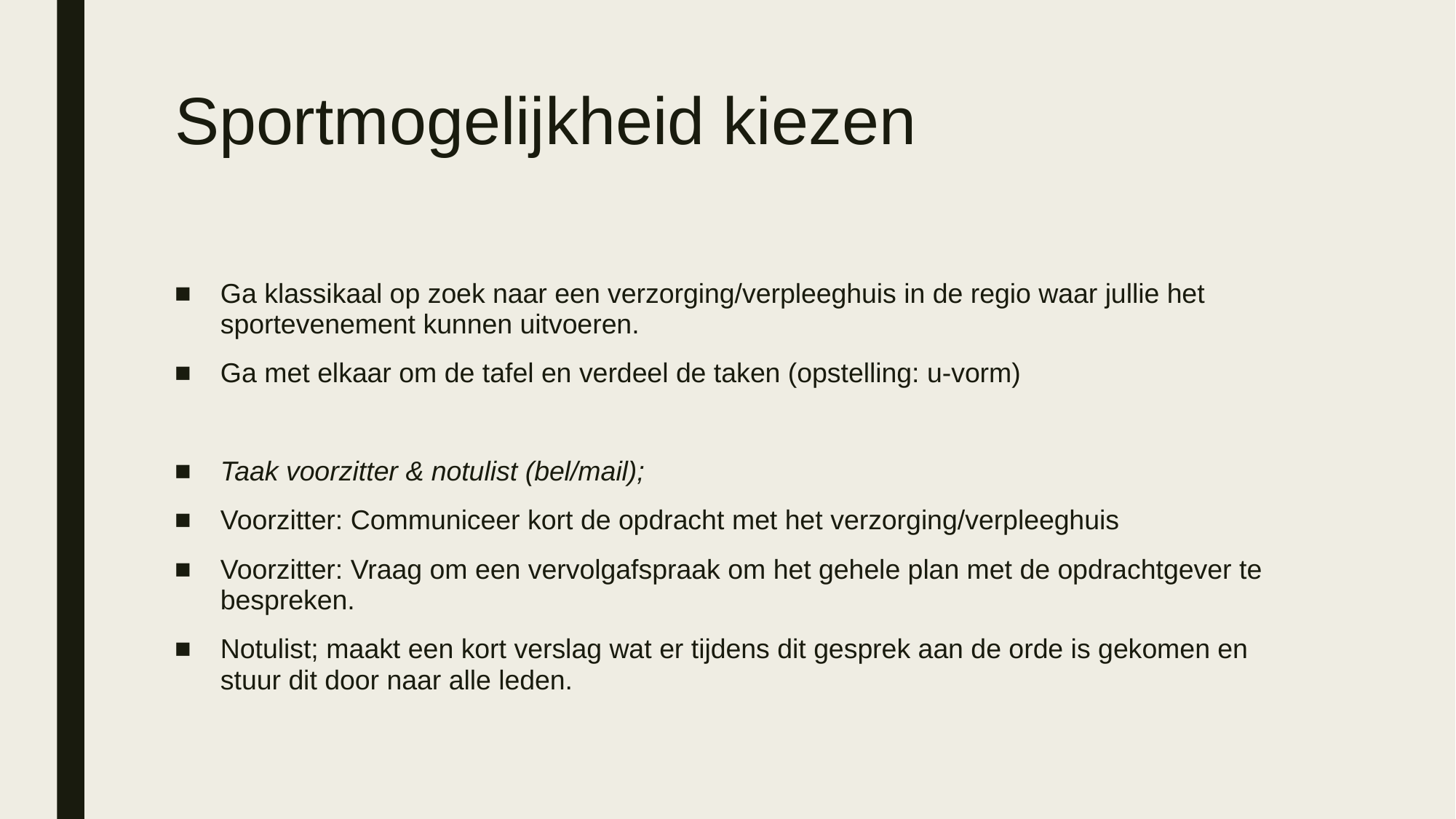

# Sportmogelijkheid kiezen
Ga klassikaal op zoek naar een verzorging/verpleeghuis in de regio waar jullie het sportevenement kunnen uitvoeren.
Ga met elkaar om de tafel en verdeel de taken (opstelling: u-vorm)

Taak voorzitter & notulist (bel/mail);
Voorzitter: Communiceer kort de opdracht met het verzorging/verpleeghuis
Voorzitter: Vraag om een vervolgafspraak om het gehele plan met de opdrachtgever te bespreken.
Notulist; maakt een kort verslag wat er tijdens dit gesprek aan de orde is gekomen en stuur dit door naar alle leden.